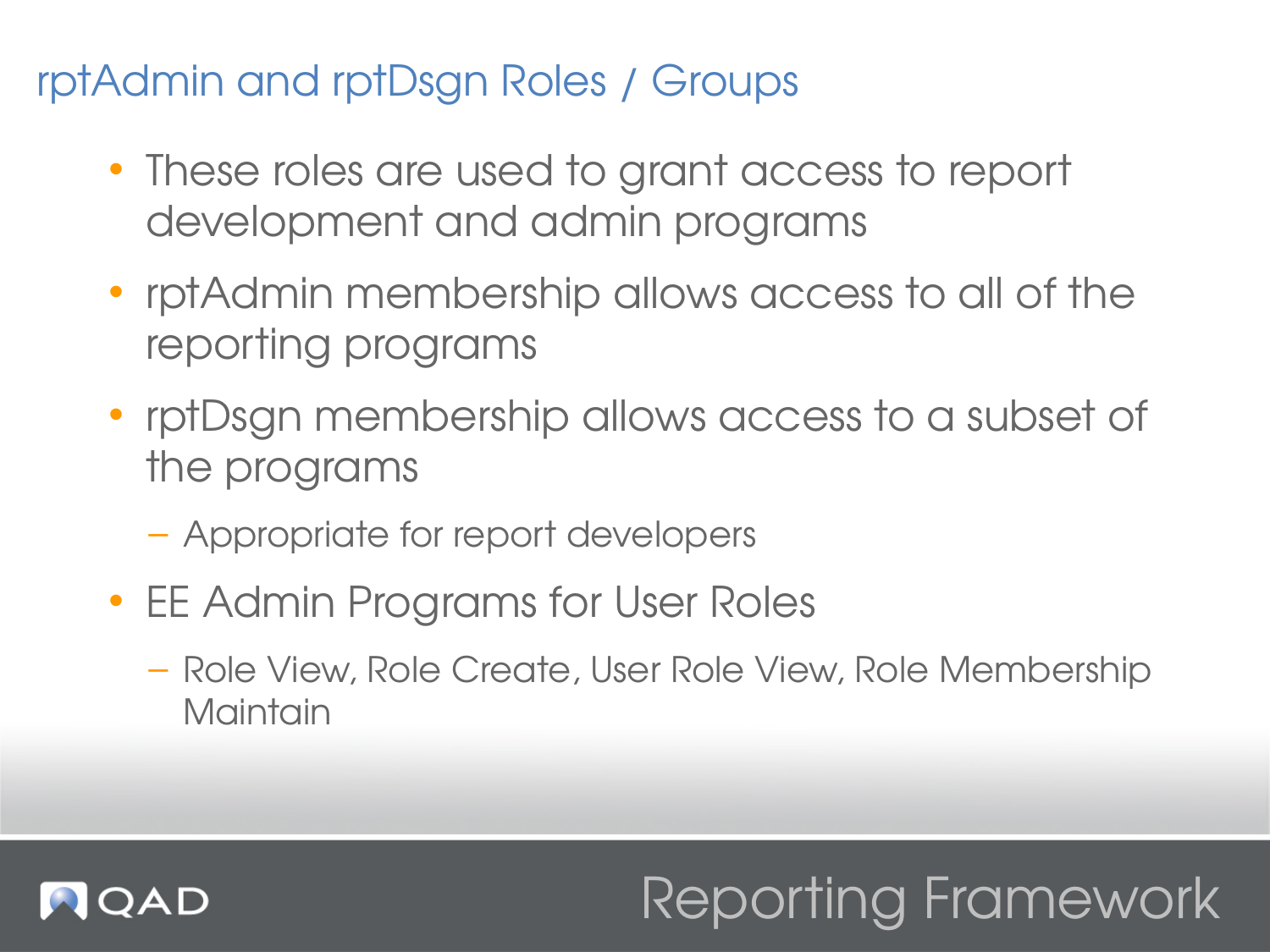

rptAdmin and rptDsgn Roles / Groups
These roles are used to grant access to report development and admin programs
rptAdmin membership allows access to all of the reporting programs
rptDsgn membership allows access to a subset of the programs
Appropriate for report developers
EE Admin Programs for User Roles
Role View, Role Create, User Role View, Role Membership Maintain

# Reporting Framework